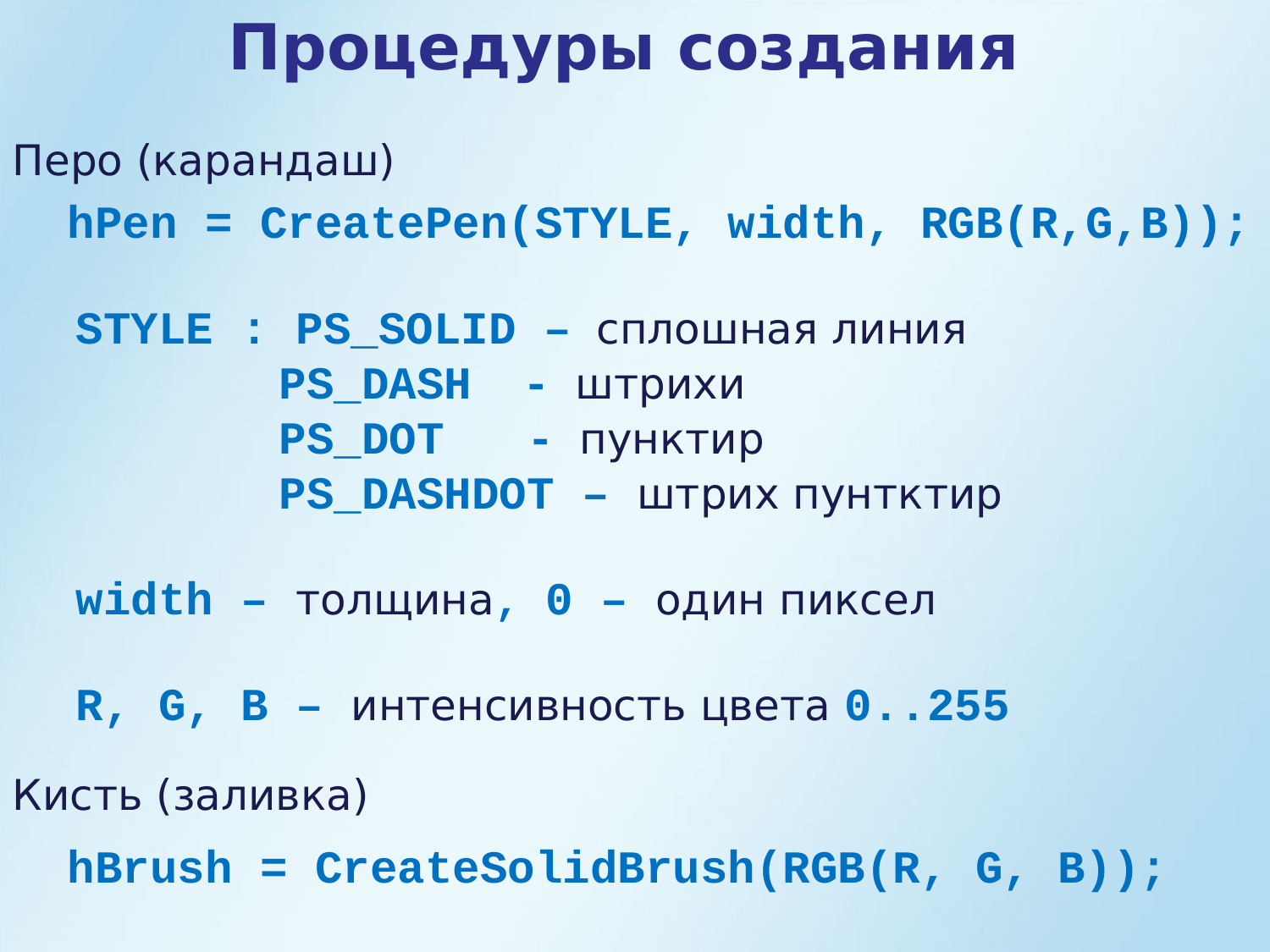

Процедуры создания
Перо (карандаш)
  hPen = CreatePen(STYLE, width, RGB(R,G,B));

STYLE : PS_SOLID – сплошная линия
        PS_DASH  - штрихи
        PS_DOT   - пунктир
        PS_DASHDOT – штрих пунтктир

width – толщина, 0 – один пиксел

R, G, B – интенсивность цвета 0..255
Кисть (заливка)
  hBrush = CreateSolidBrush(RGB(R, G, B));